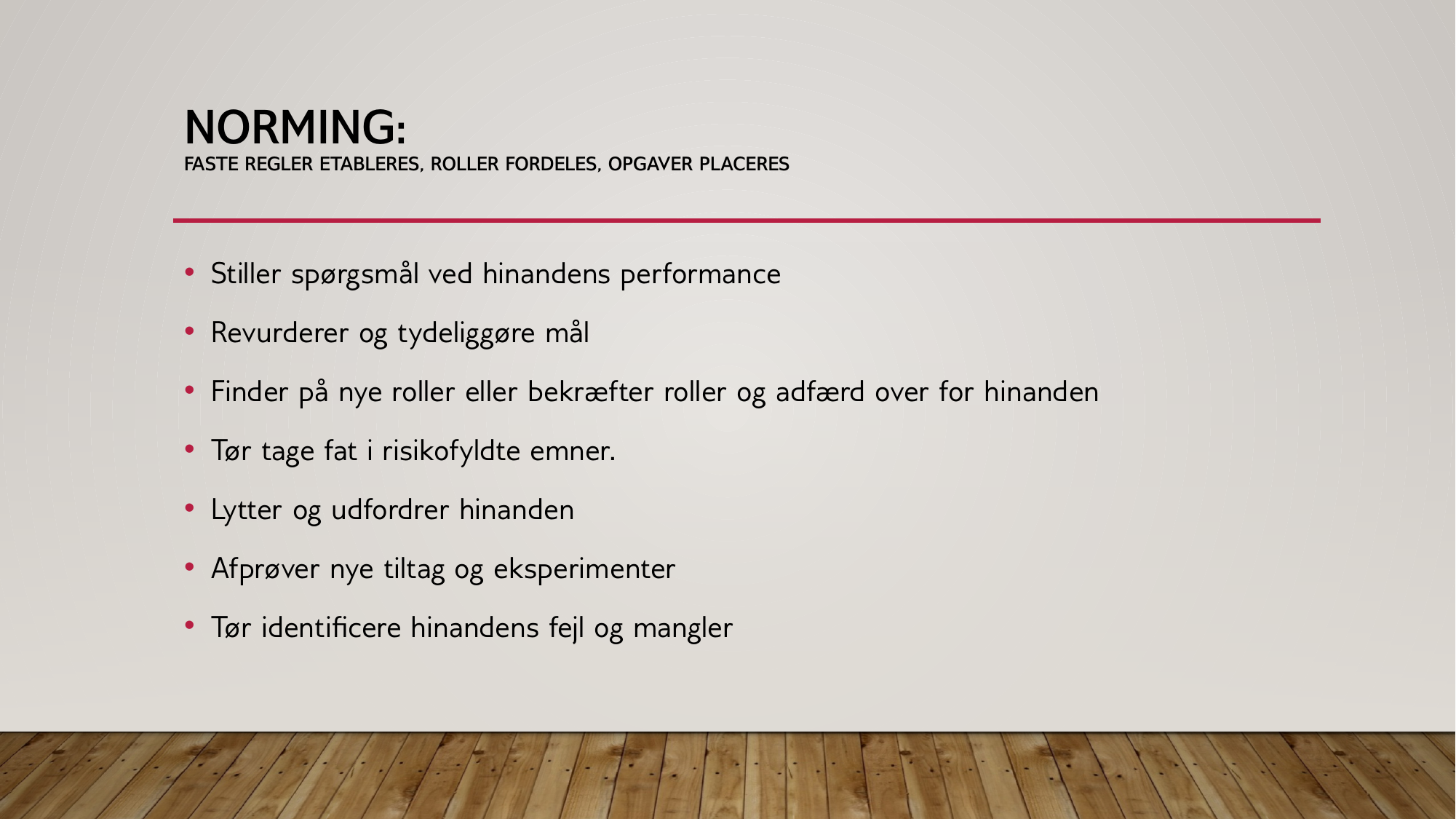

# Norming: Faste regler etableres, roller fordeles, opgaver placeres
Stiller spørgsmål ved hinandens performance
Revurderer og tydeliggøre mål
Finder på nye roller eller bekræfter roller og adfærd over for hinanden
Tør tage fat i risikofyldte emner.
Lytter og udfordrer hinanden
Afprøver nye tiltag og eksperimenter
Tør identificere hinandens fejl og mangler